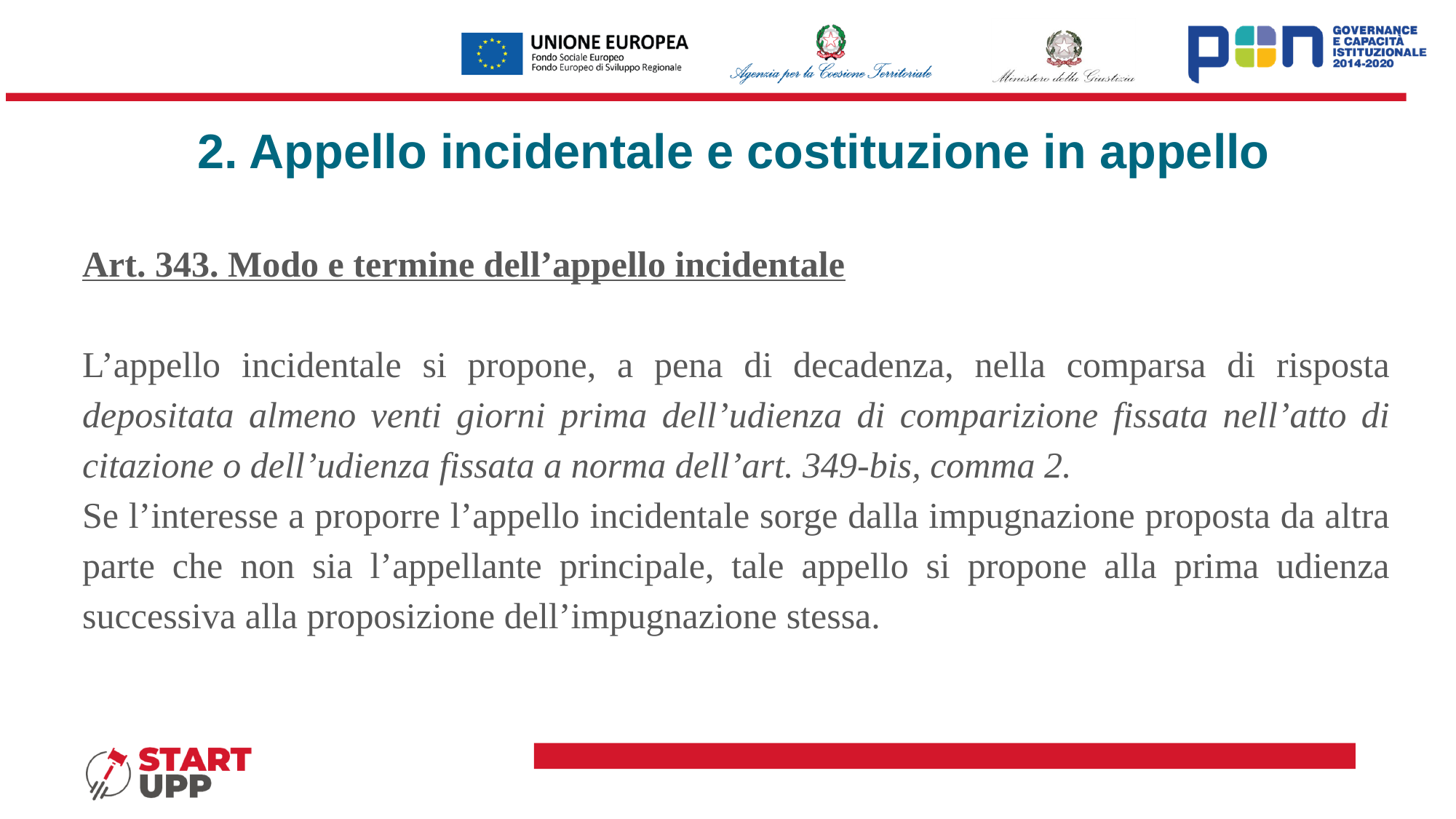

# 2. Appello incidentale e costituzione in appello
Art. 343. Modo e termine dell’appello incidentale

L’appello incidentale si propone, a pena di decadenza, nella comparsa di risposta depositata almeno venti giorni prima dell’udienza di comparizione fissata nell’atto di citazione o dell’udienza fissata a norma dell’art. 349-bis, comma 2.
Se l’interesse a proporre l’appello incidentale sorge dalla impugnazione proposta da altra parte che non sia l’appellante principale, tale appello si propone alla prima udienza successiva alla proposizione dell’impugnazione stessa.